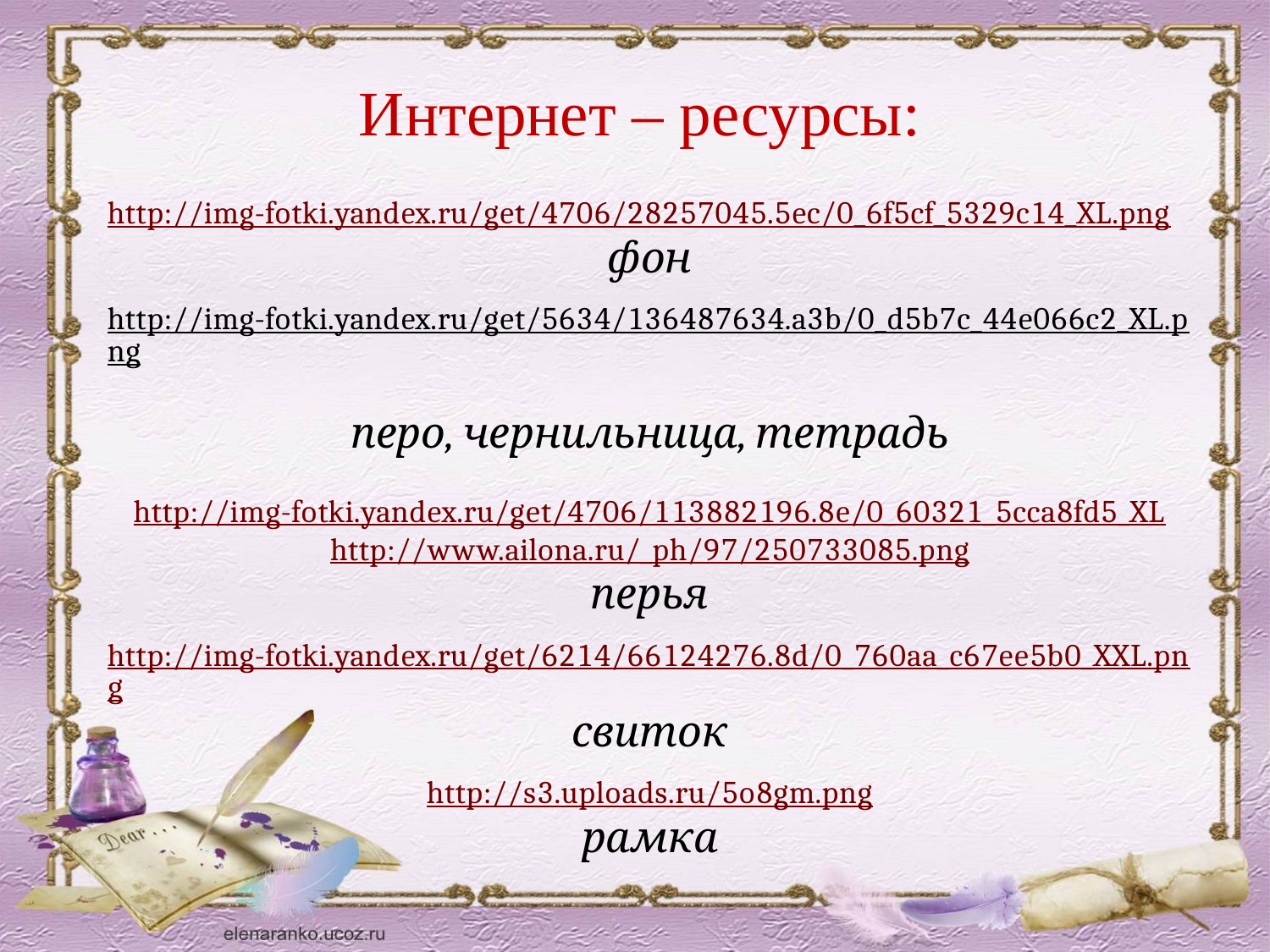

Интернет – ресурсы:
http://img-fotki.yandex.ru/get/4706/28257045.5ec/0_6f5cf_5329c14_XL.png
фон

http://img-fotki.yandex.ru/get/5634/136487634.a3b/0_d5b7c_44e066c2_XL.png
перо, чернильница, тетрадь

http://img-fotki.yandex.ru/get/4706/113882196.8e/0_60321_5cca8fd5_XL
http://www.ailona.ru/_ph/97/250733085.png
перья

http://img-fotki.yandex.ru/get/6214/66124276.8d/0_760aa_c67ee5b0_XXL.png
свиток

http://s3.uploads.ru/5o8gm.png
рамка